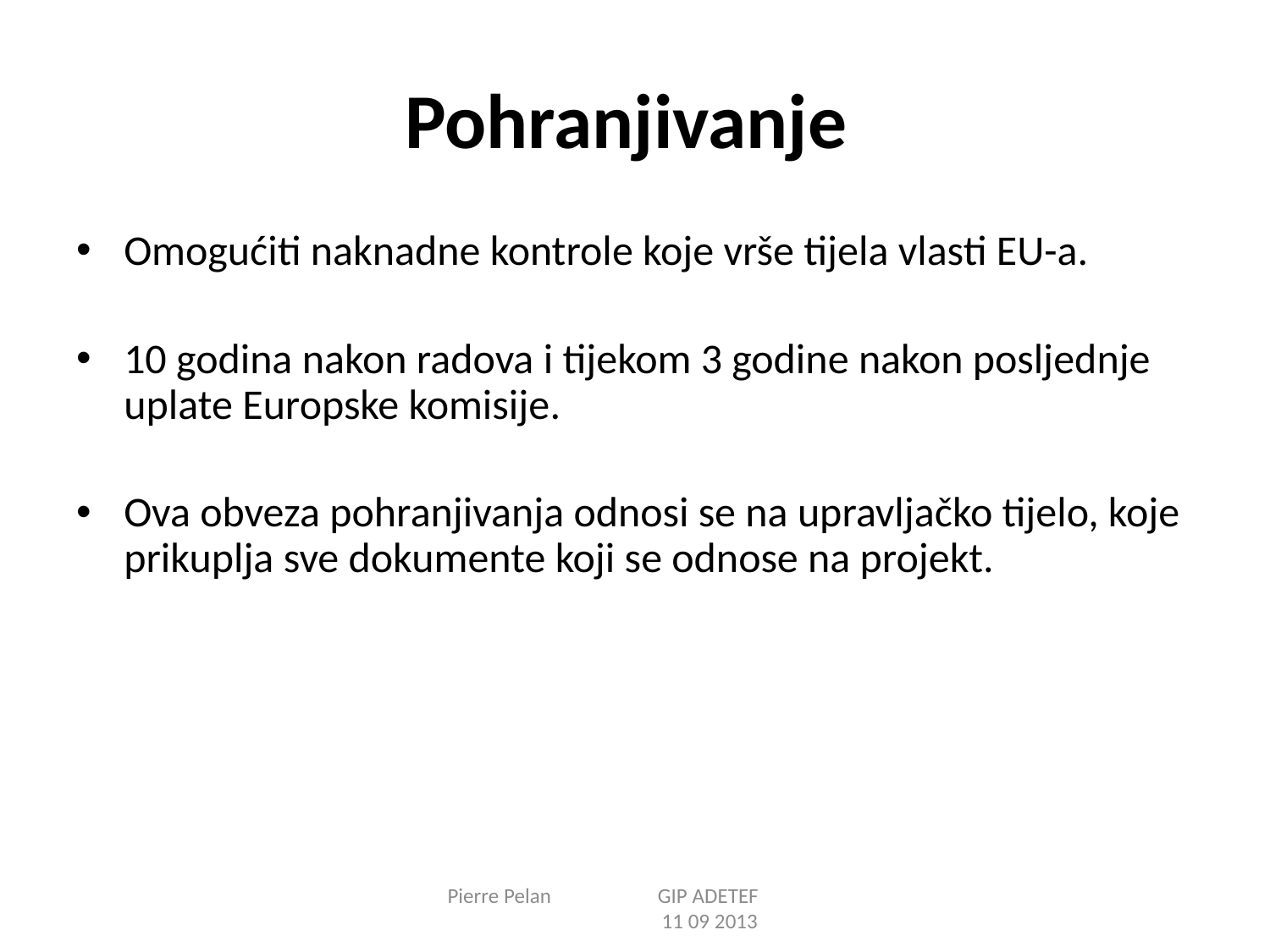

# Pohranjivanje
Omogućiti naknadne kontrole koje vrše tijela vlasti EU-a.

10 godina nakon radova i tijekom 3 godine nakon posljednje uplate Europske komisije.

Ova obveza pohranjivanja odnosi se na upravljačko tijelo, koje prikuplja sve dokumente koji se odnose na projekt.
Pierre Pelan                      GIP ADETEF                                             11 09 2013